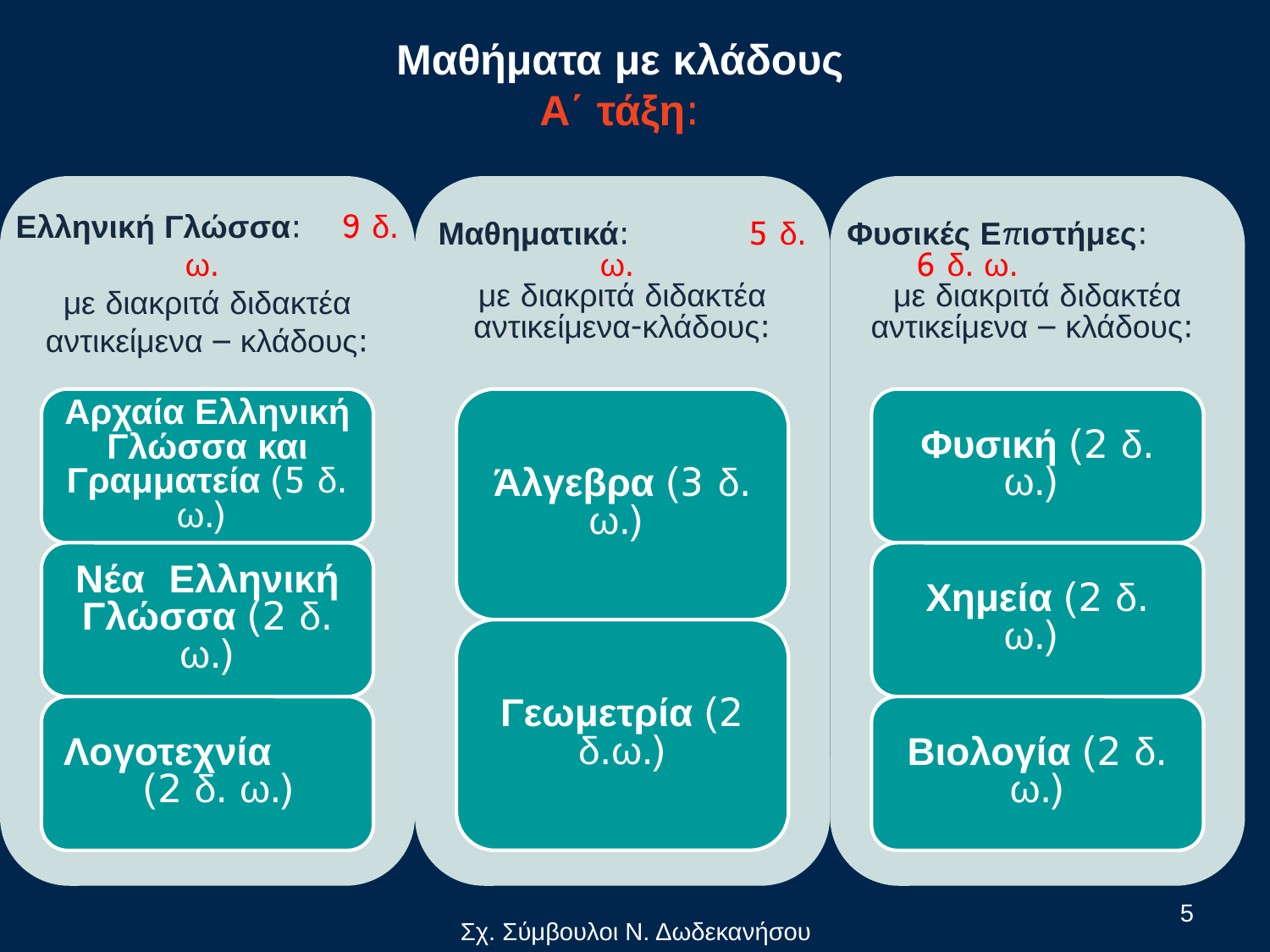

# Μαθήματα με κλάδους Α΄ τάξη:
Ελληνική Γλώσσα:    9 δ. ω.
με διακριτά διδακτέα αντικείμενα – κλάδους:
Αρχαία Ελληνική Γλώσσα και Γραμματεία (5 δ. ω.)
Νέα  Ελληνική Γλώσσα (2 δ. ω.)
Μαθηματικά:            5 δ. ω.
με διακριτά διδακτέα αντικείμενα-κλάδους:
Άλγεβρα (3 δ. ω.)
Γεωμετρία (2 δ.ω.)
Φυσικές Επιστήμες:               6 δ. ω.                     με διακριτά διδακτέα αντικείμενα – κλάδους:
Φυσική (2 δ. ω.)
Χημεία (2 δ. ω.)
Λογοτεχνία          (2 δ. ω.)
Βιολογία (2 δ. ω.)
5
Σχ. Σύμβουλοι Ν. Δωδεκανήσου